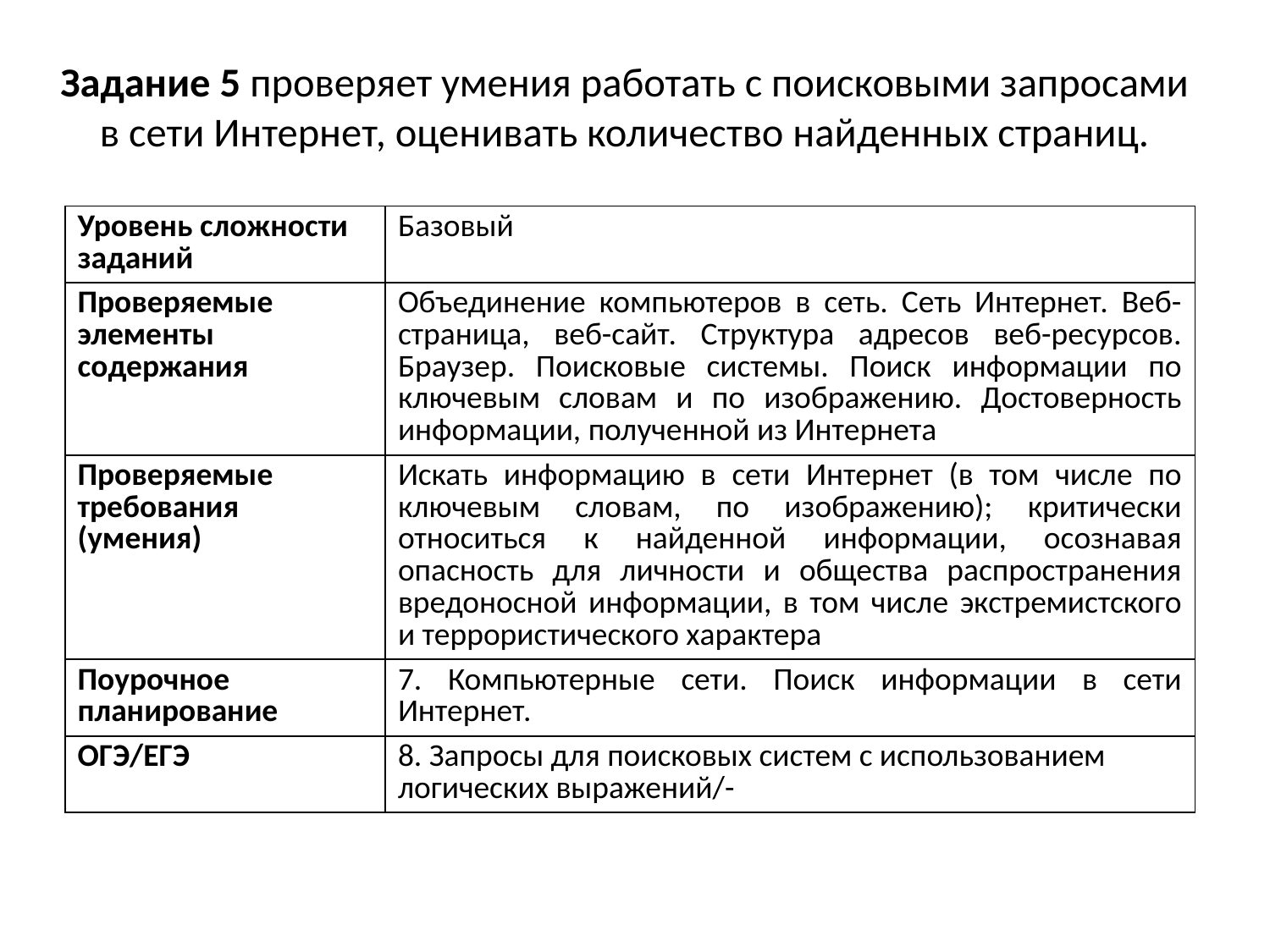

# Задание 5 проверяет умения работать с поисковыми запросами в сети Интернет, оценивать количество найденных страниц.
| Уровень сложности заданий | Базовый |
| --- | --- |
| Проверяемые элементы содержания | Объединение компьютеров в сеть. Сеть Интернет. Веб-страница, веб-сайт. Структура адресов веб-ресурсов. Браузер. Поисковые системы. Поиск информации по ключевым словам и по изображению. Достоверность информации, полученной из Интернета |
| Проверяемые требования (умения) | Искать информацию в сети Интернет (в том числе по ключевым словам, по изображению); критически относиться к найденной информации, осознавая опасность для личности и общества распространения вредоносной информации, в том числе экстремистского и террористического характера |
| Поурочное планирование | 7. Компьютерные сети. Поиск информации в сети Интернет. |
| ОГЭ/ЕГЭ | 8. Запросы для поисковых систем с использованием логических выражений/- |